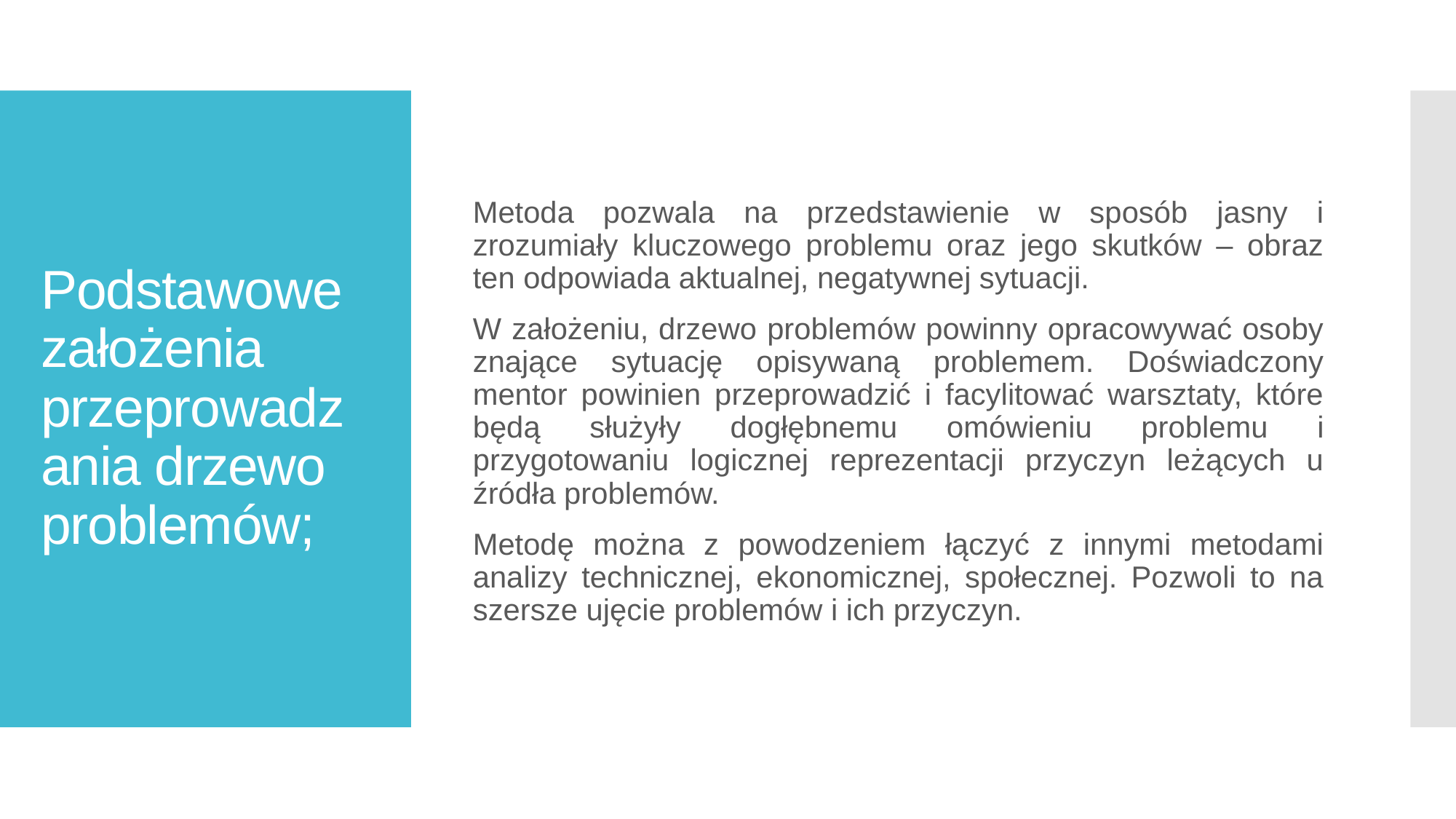

Metoda pozwala na przedstawienie w sposób jasny i zrozumiały kluczowego problemu oraz jego skutków – obraz ten odpowiada aktualnej, negatywnej sytuacji.
W założeniu, drzewo problemów powinny opracowywać osoby znające sytuację opisywaną problemem. Doświadczony mentor powinien przeprowadzić i facylitować warsztaty, które będą służyły dogłębnemu omówieniu problemu i przygotowaniu logicznej reprezentacji przyczyn leżących u źródła problemów.
Metodę można z powodzeniem łączyć z innymi metodami analizy technicznej, ekonomicznej, społecznej. Pozwoli to na szersze ujęcie problemów i ich przyczyn.
# Podstawowe założenia przeprowadzania drzewo problemów;